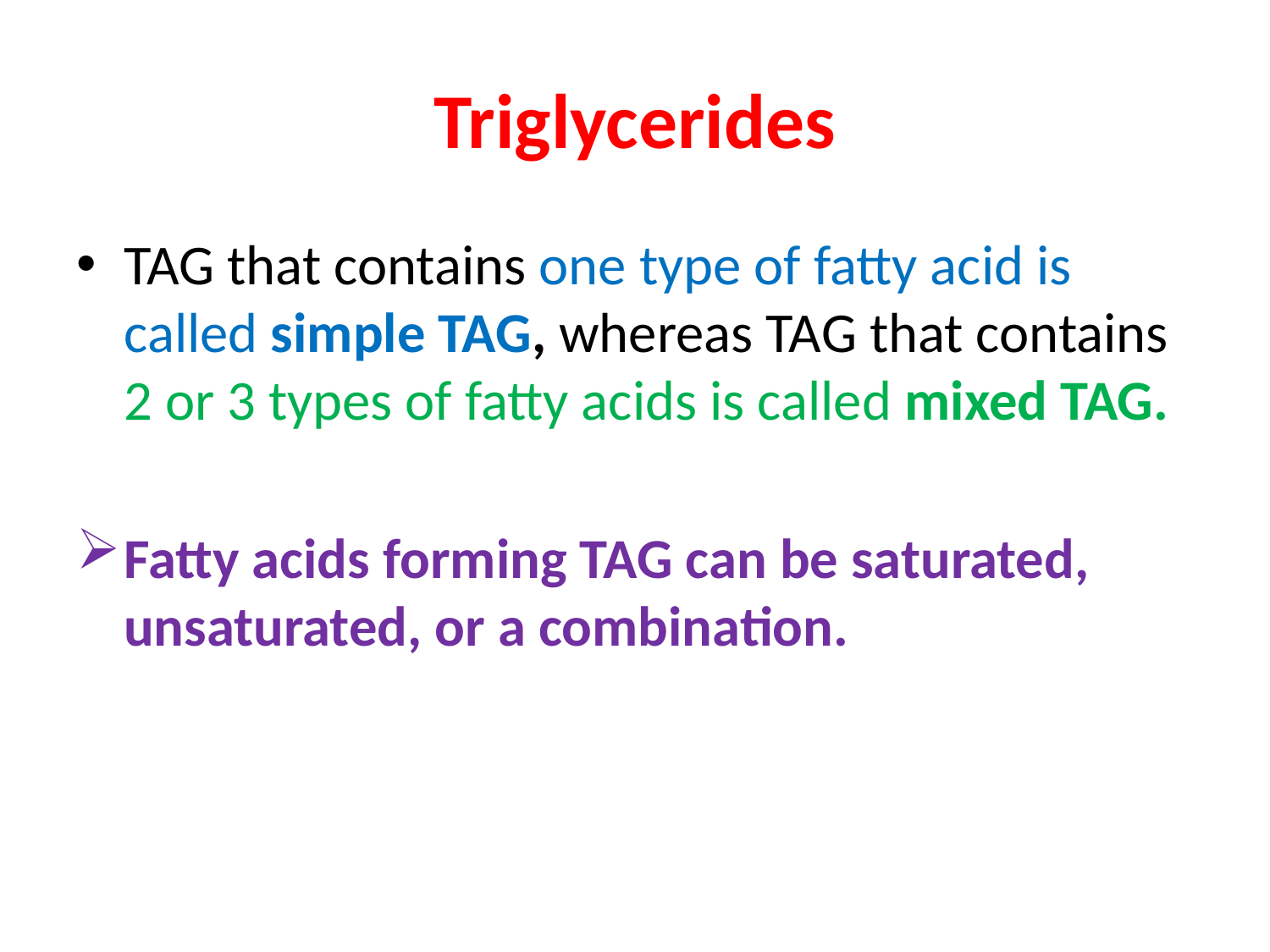

# Triglycerides
TAG that contains one type of fatty acid is called simple TAG, whereas TAG that contains 2 or 3 types of fatty acids is called mixed TAG.

Fatty acids forming TAG can be saturated, unsaturated, or a combination.